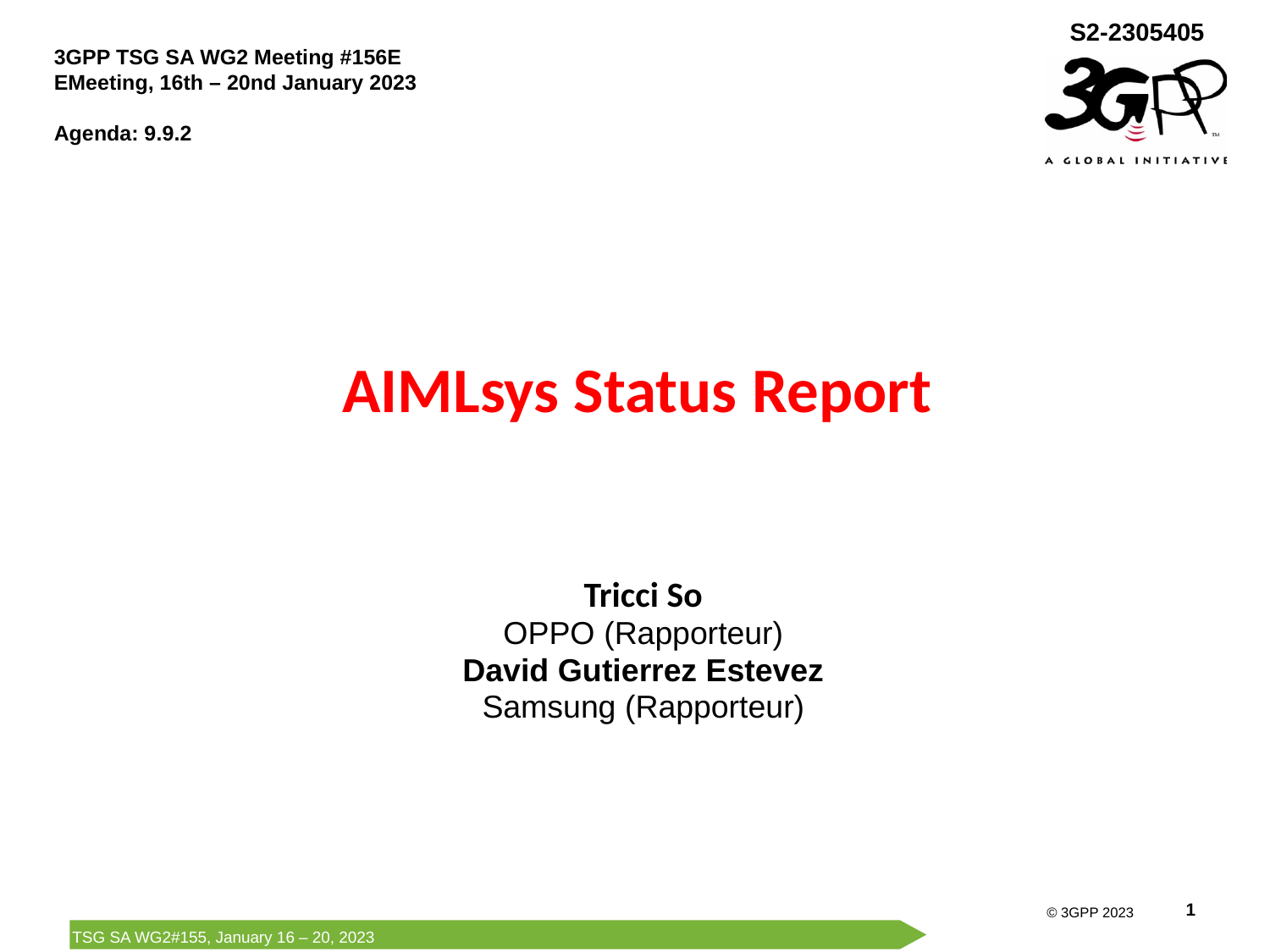

S2-2305405

3GPP TSG SA WG2 Meeting #156E
EMeeting, 16th – 20nd January 2023

Agenda: 9.9.2
# AIMLsys Status Report
Tricci So
OPPO (Rapporteur)
David Gutierrez Estevez
Samsung (Rapporteur)